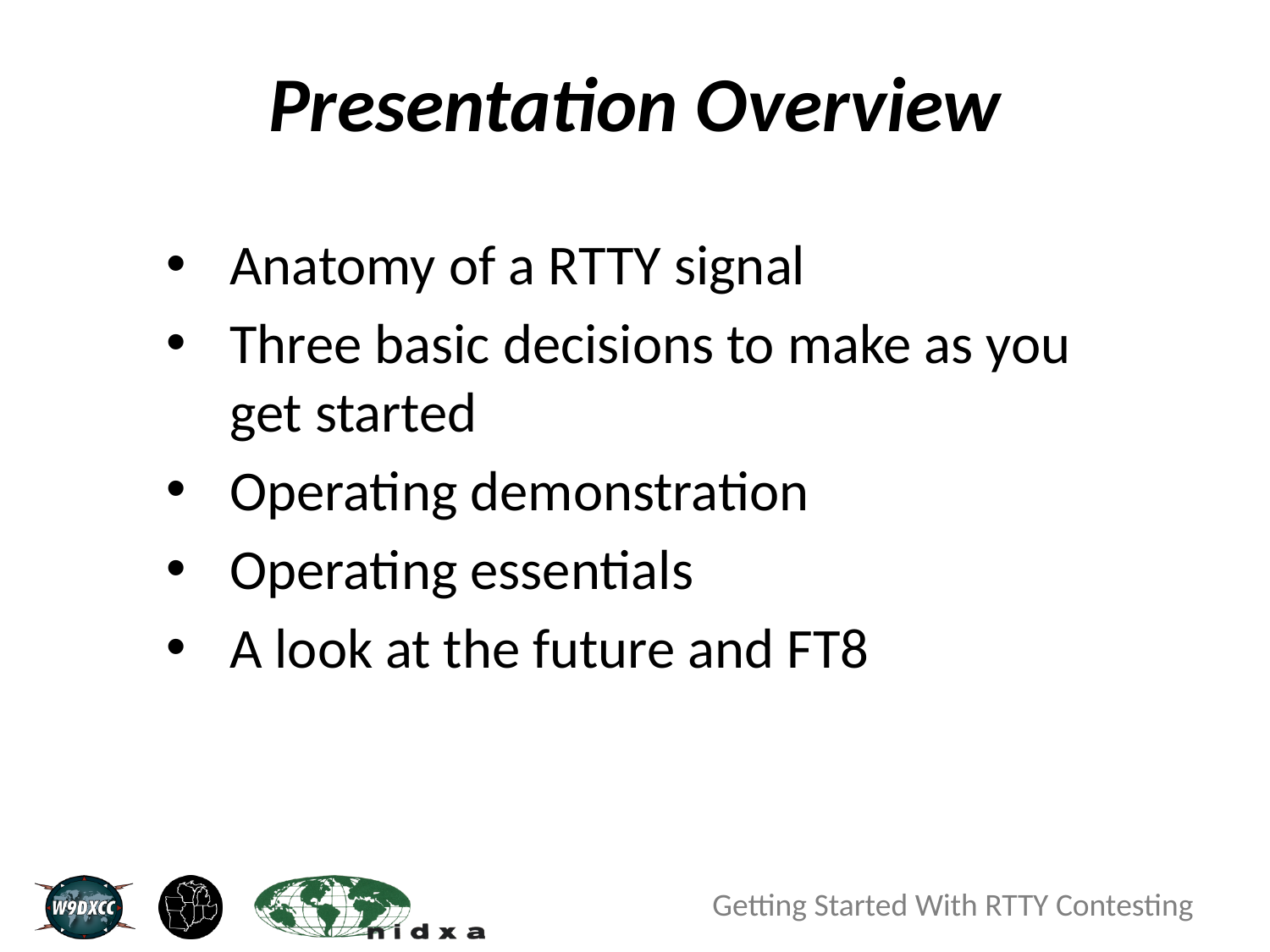

# Presentation Overview
Anatomy of a RTTY signal
Three basic decisions to make as you get started
Operating demonstration
Operating essentials
A look at the future and FT8
Getting Started With RTTY Contesting